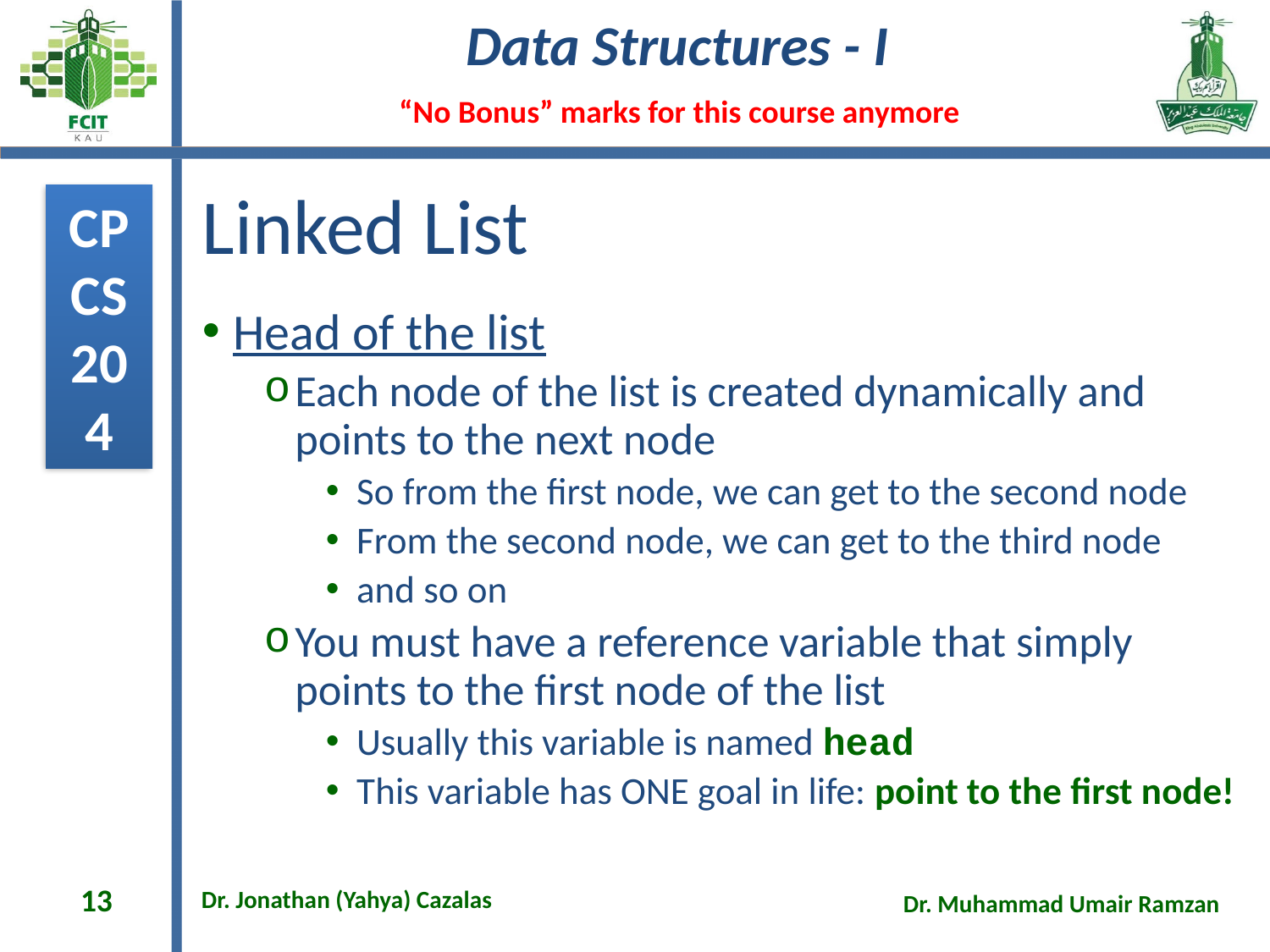

# Linked List
Head of the list
Each node of the list is created dynamically and points to the next node
So from the first node, we can get to the second node
From the second node, we can get to the third node
and so on
You must have a reference variable that simply points to the first node of the list
Usually this variable is named head
This variable has ONE goal in life: point to the first node!

13